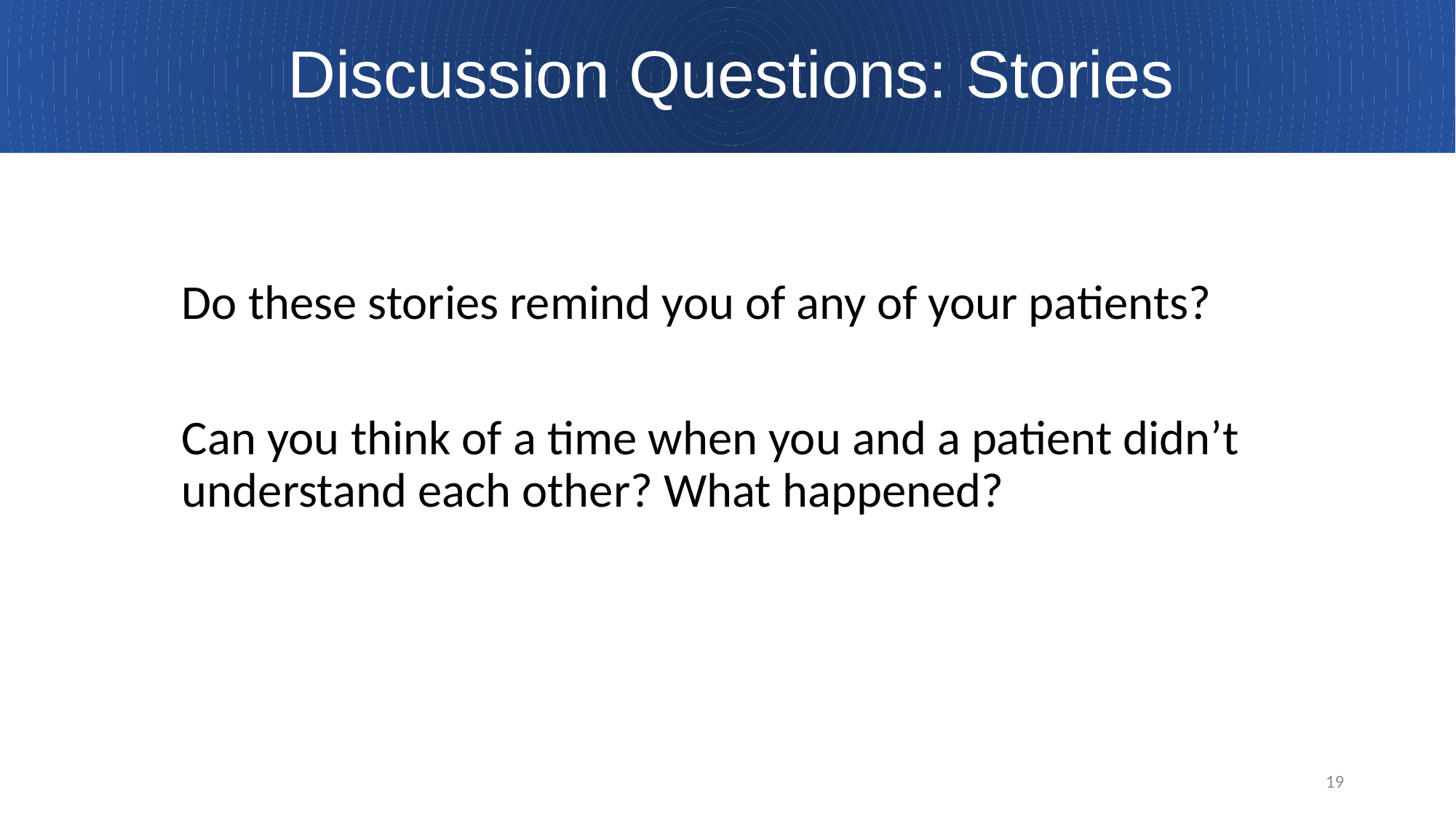

# Discussion Questions: Stories
Do these stories remind you of any of your patients?

Can you think of a time when you and a patient didn’t understand each other? What happened?

19